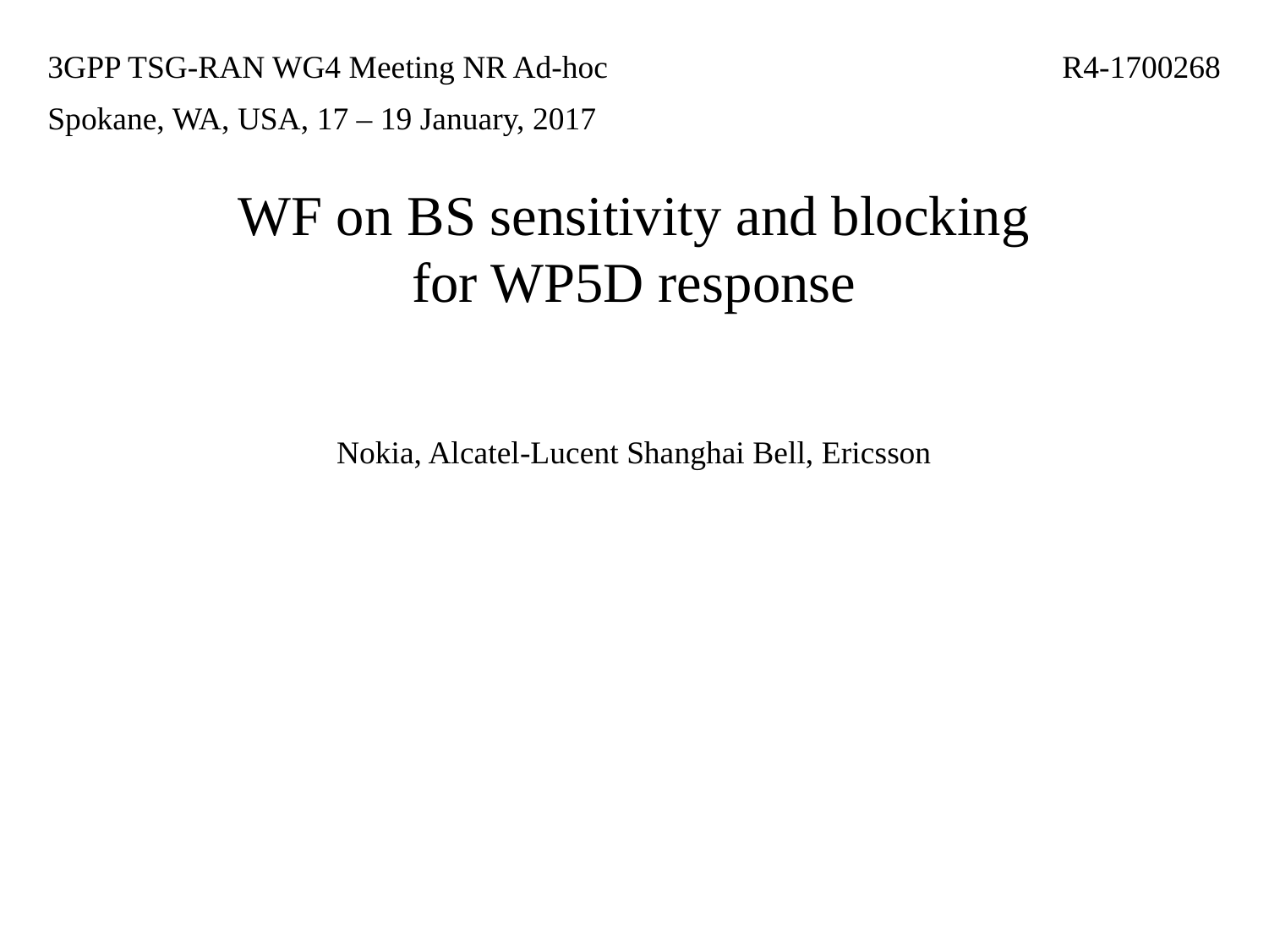

| 3GPP TSG-RAN WG4 Meeting NR Ad-hoc | R4-1700268 |
| --- | --- |
| Spokane, WA, USA, 17 – 19 January, 2017 |  |
# WF on BS sensitivity and blocking for WP5D response
Nokia, Alcatel-Lucent Shanghai Bell, Ericsson